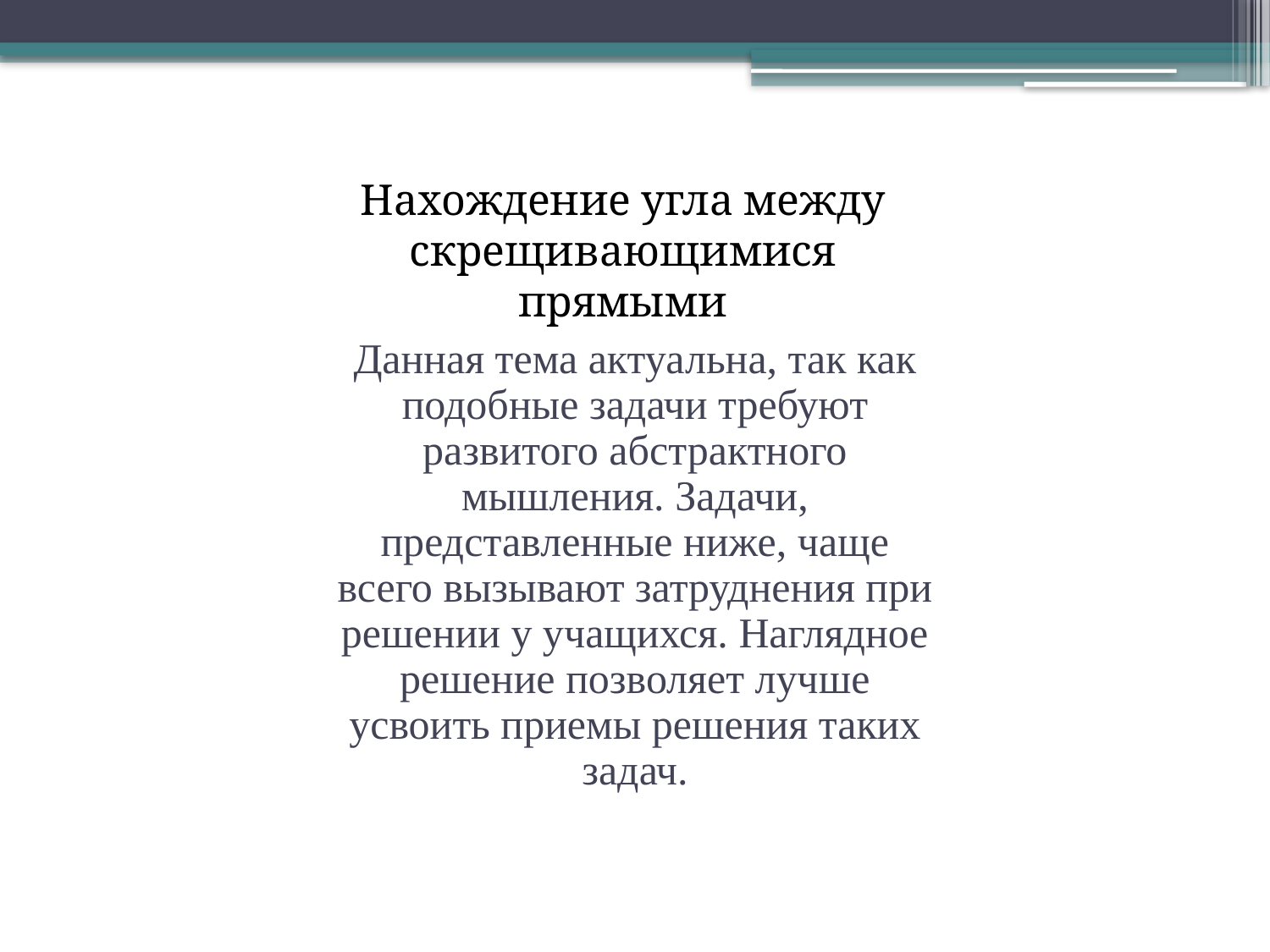

#
Нахождение угла между скрещивающимися прямыми

Данная тема актуальна, так как подобные задачи требуют развитого абстрактного мышления. Задачи, представленные ниже, чаще всего вызывают затруднения при решении у учащихся. Наглядное решение позволяет лучше усвоить приемы решения таких задач.